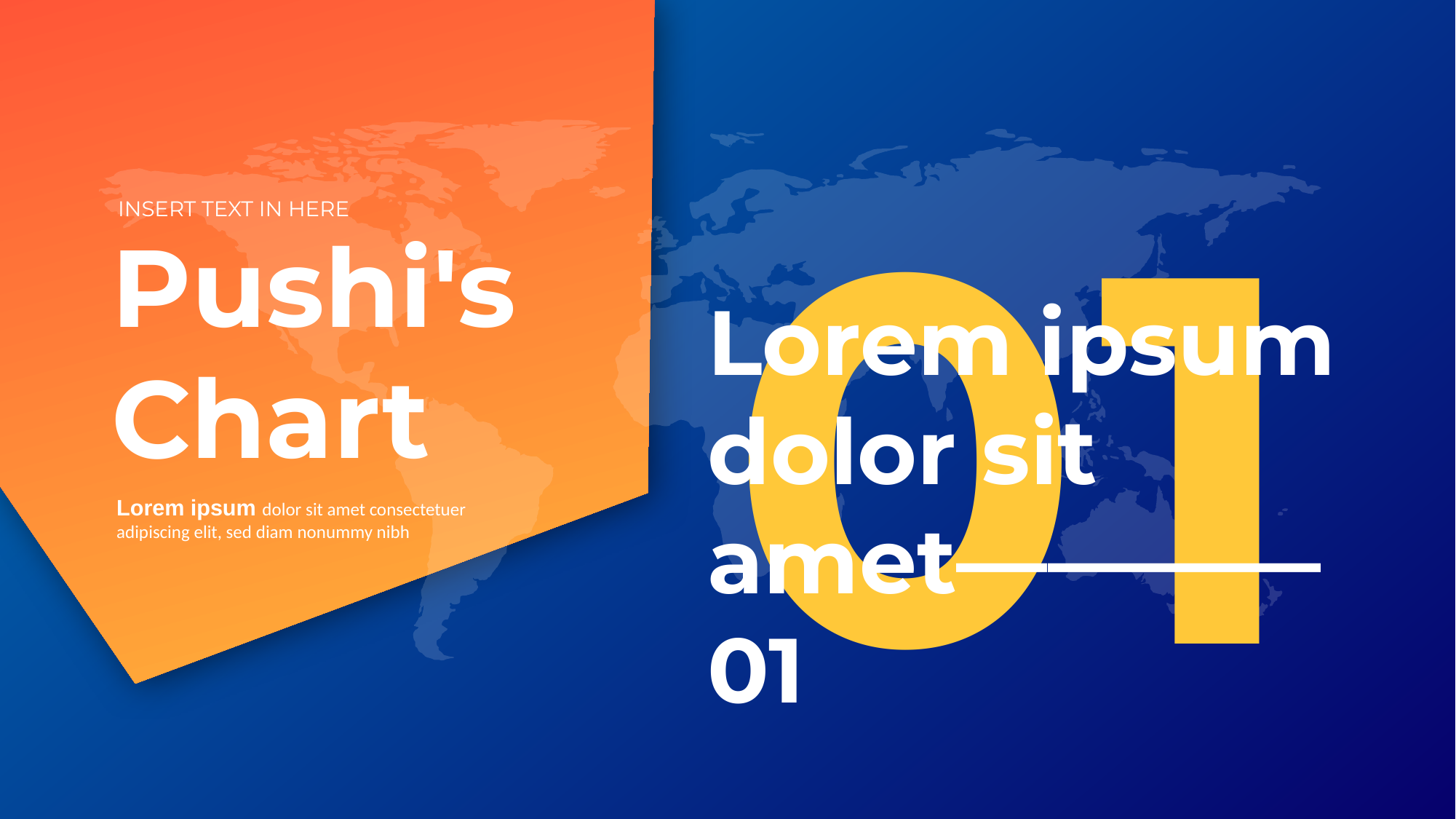

0
1

INSERT TEXT IN HERE
Pushi's Chart
Lorem ipsum dolor sit amet————01
Lorem ipsum dolor sit amet consectetuer adipiscing elit, sed diam nonummy nibh